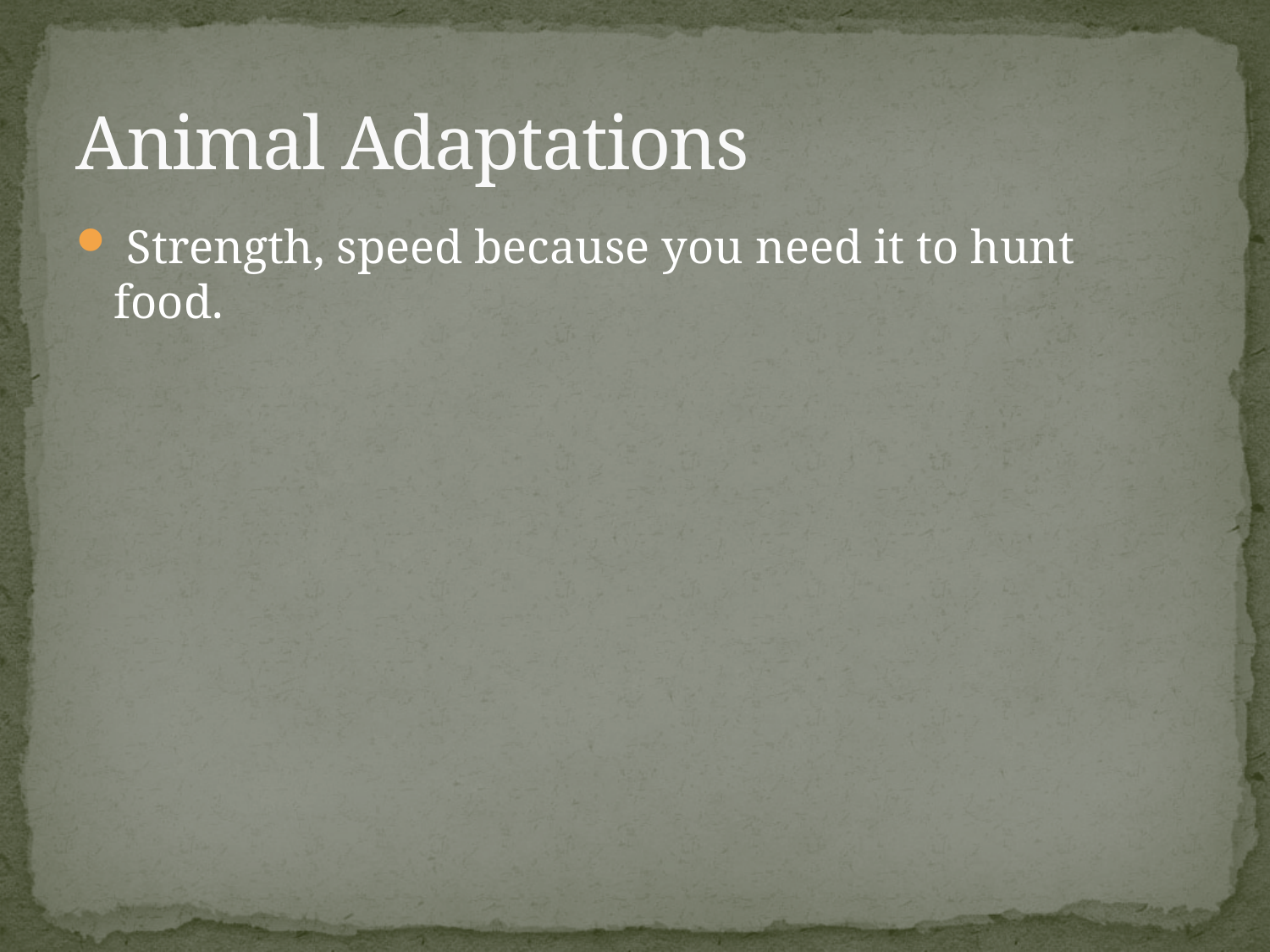

# Animal Adaptations
 Strength, speed because you need it to hunt food.